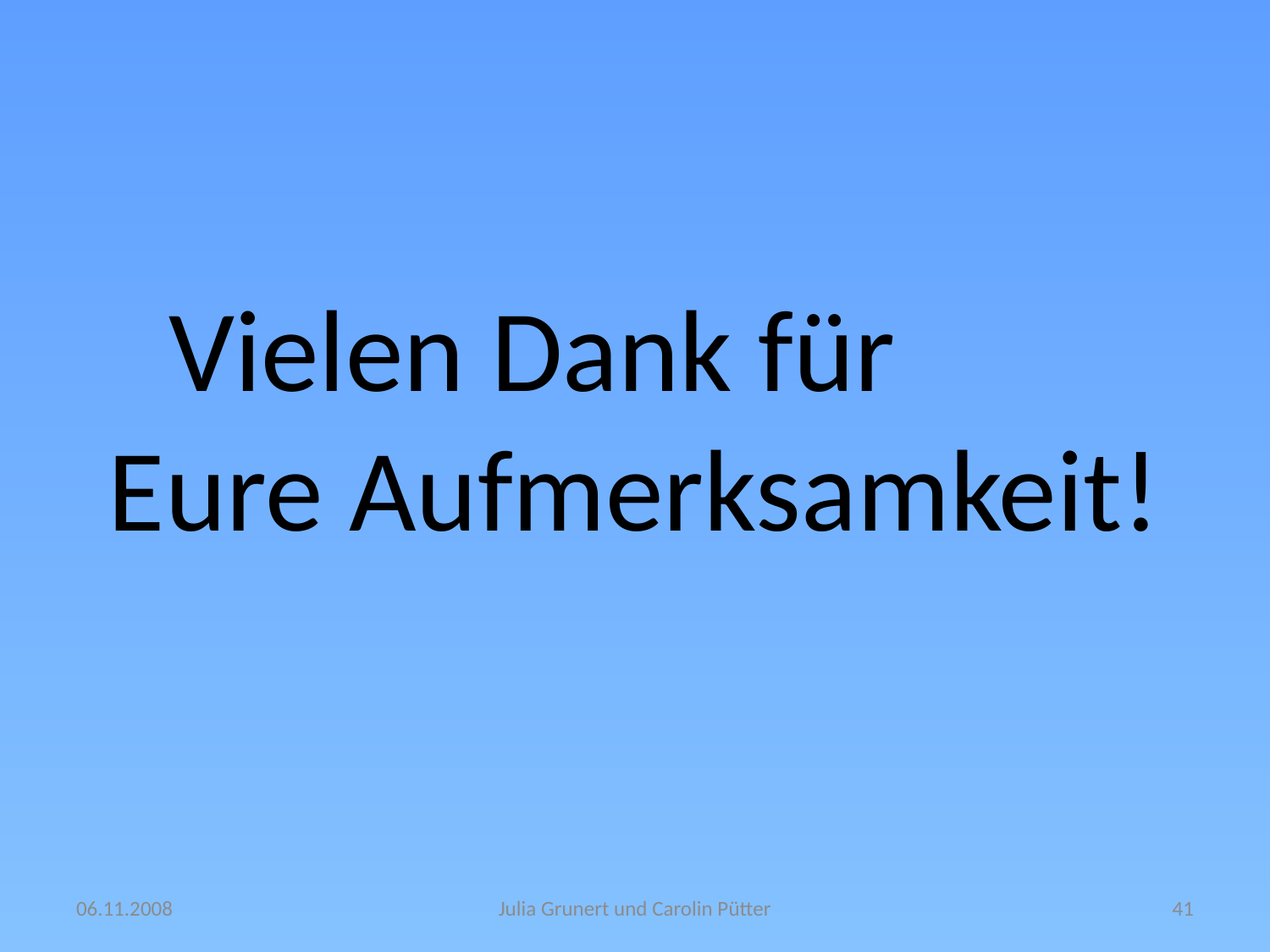

#

Vielen Dank für       Eure Aufmerksamkeit!
06.11.2008
Julia Grunert und Carolin Pütter
41